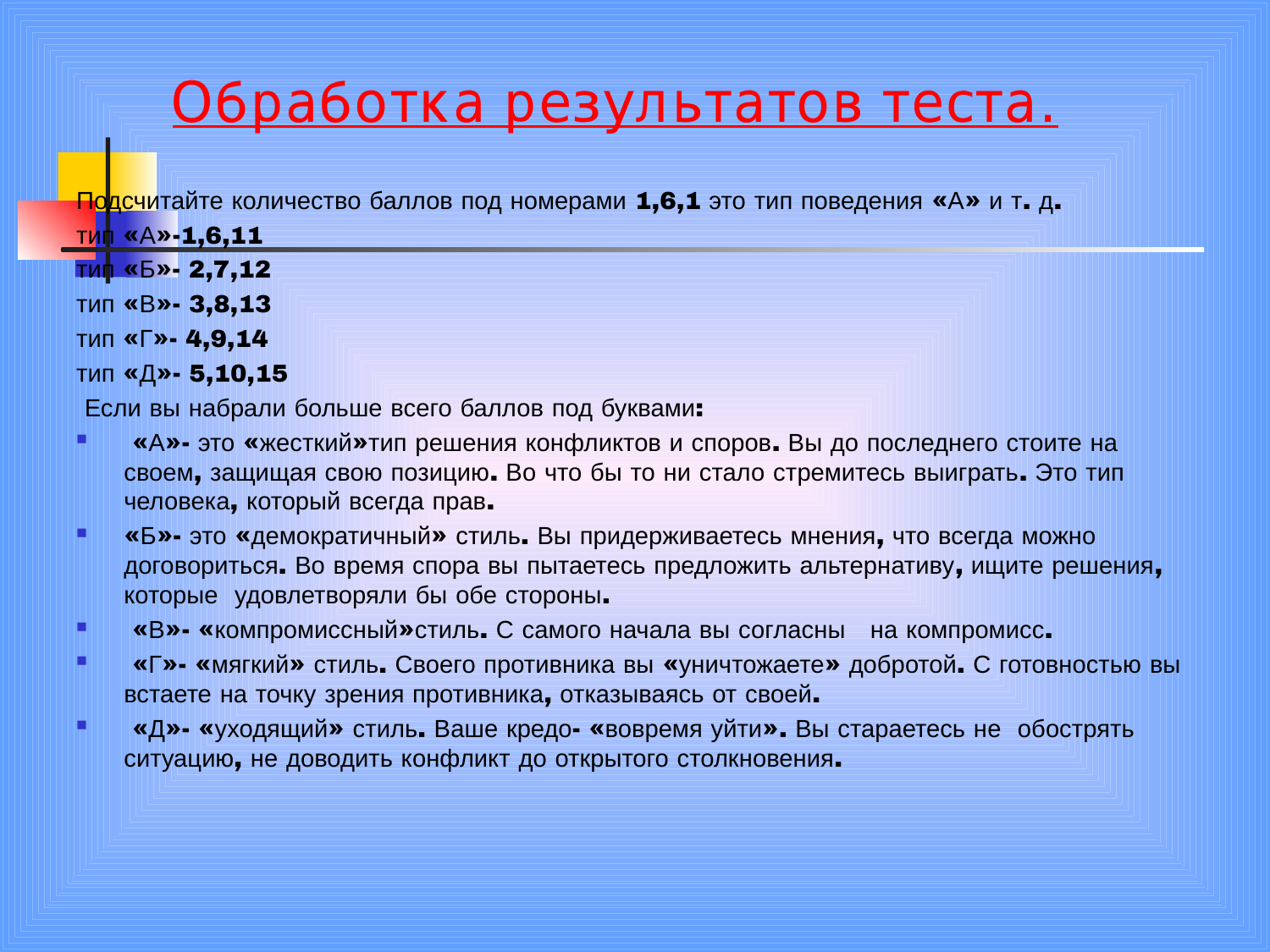

# Обработка результатов теста.

Подсчитайте количество баллов под номерами 1,6,1 это тип поведения «А» и т. д.
тип «А»-1,6,11
тип «Б»- 2,7,12
тип «В»- 3,8,13
тип «Г»- 4,9,14
тип «Д»- 5,10,15
 Если вы набрали больше всего баллов под буквами:
 «А»- это «жесткий»тип решения конфликтов и споров. Вы до последнего стоите на своем, защищая свою позицию. Во что бы то ни стало стремитесь выиграть. Это тип человека, который всегда прав.
«Б»- это «демократичный» стиль. Вы придерживаетесь мнения, что всегда можно договориться. Во время спора вы пытаетесь предложить альтернативу, ищите решения, которые  удовлетворяли бы обе стороны.
 «В»- «компромиссный»стиль. С самого начала вы согласны   на компромисс.
 «Г»- «мягкий» стиль. Своего противника вы «уничтожаете» добротой. С готовностью вы встаете на точку зрения противника, отказываясь от своей.
 «Д»- «уходящий» стиль. Ваше кредо- «вовремя уйти». Вы стараетесь не  обострять ситуацию, не доводить конфликт до открытого столкновения.